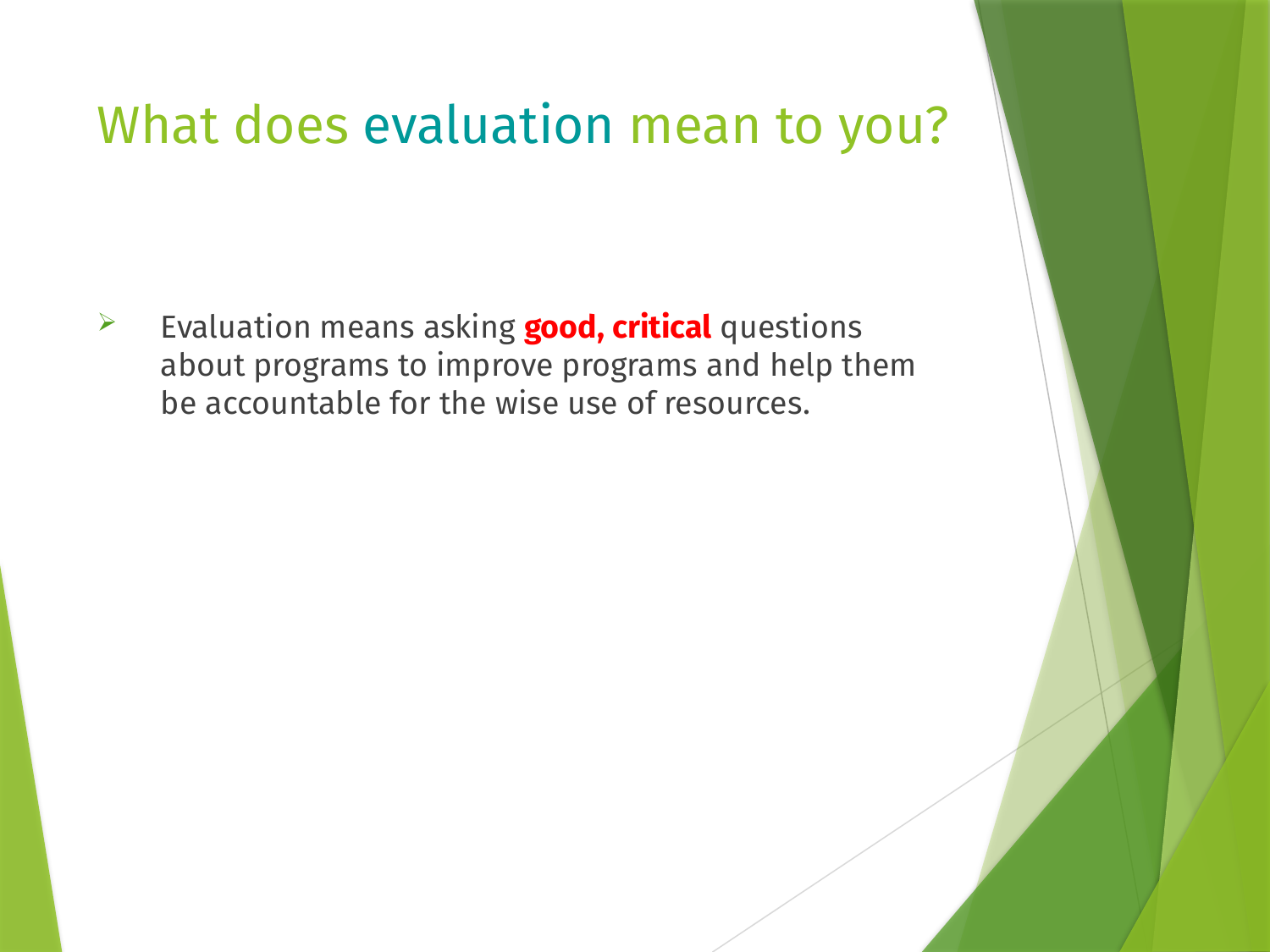

# What does evaluation mean to you?
Evaluation means asking good, critical questions about programs to improve programs and help them be accountable for the wise use of resources.